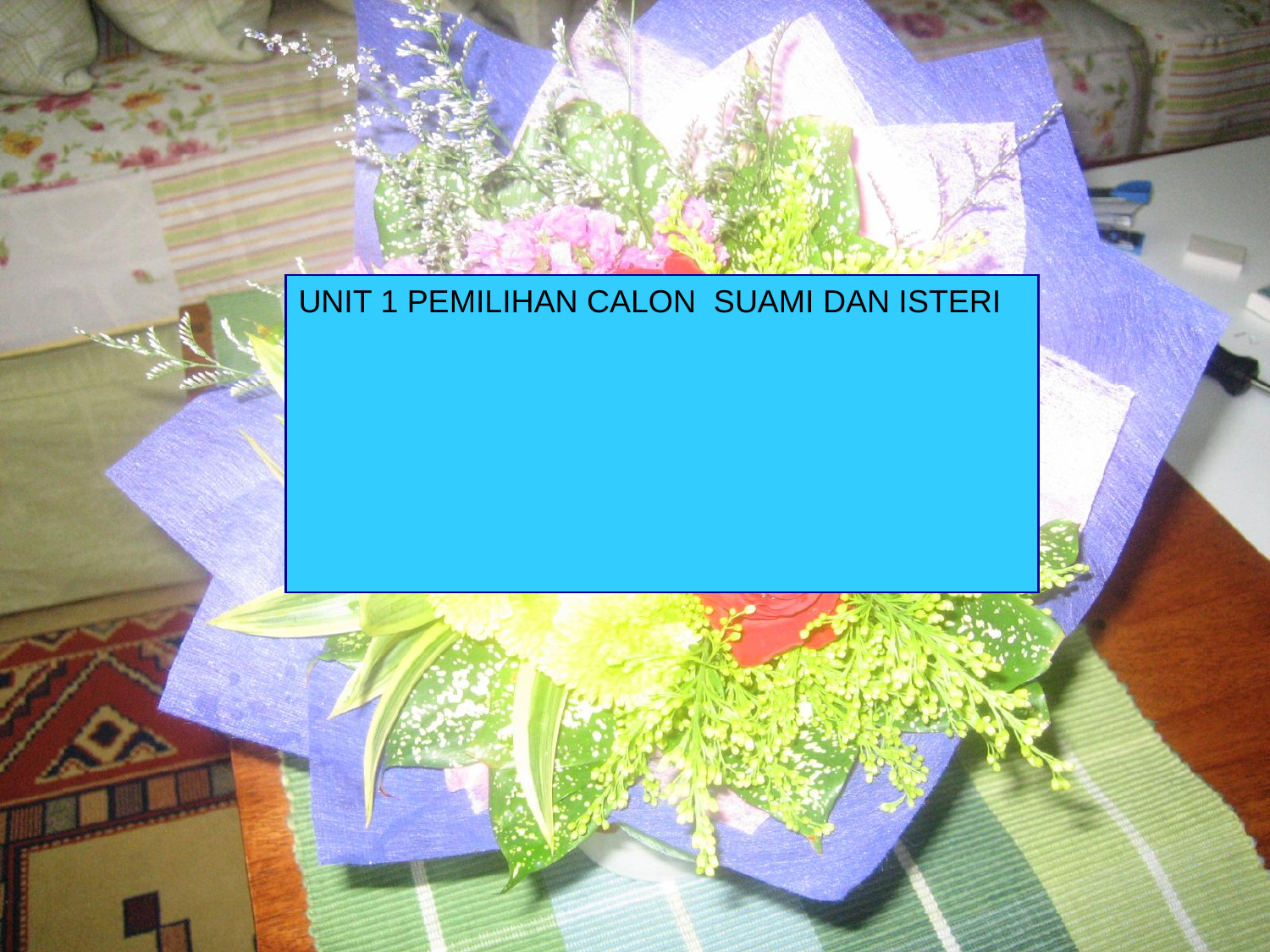

UNIT 1 PEMILIHAN CALON  SUAMI DAN ISTERI